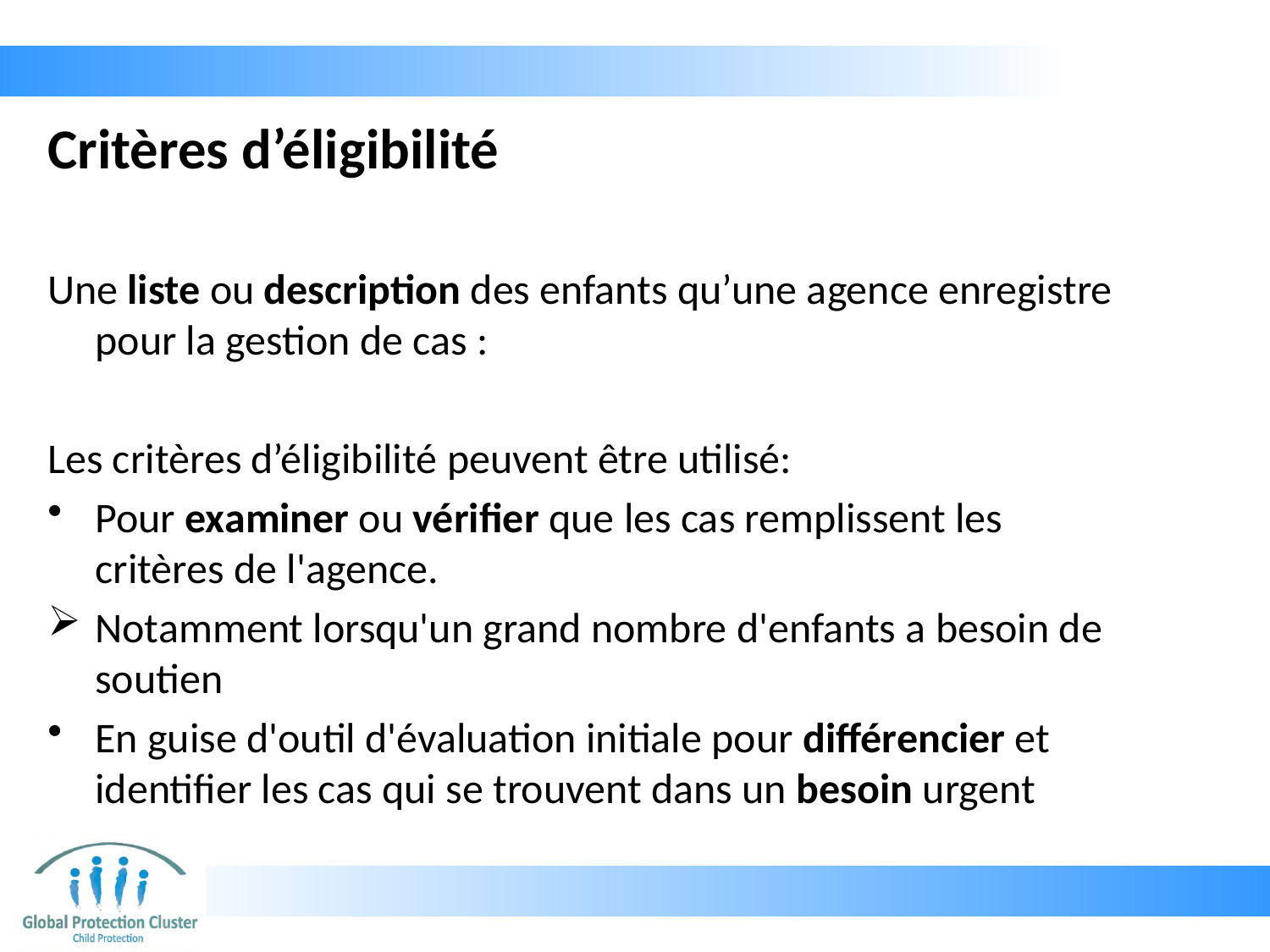

# Critères d’éligibilité

Une liste ou description des enfants qu’une agence enregistre pour la gestion de cas :

Les critères d’éligibilité peuvent être utilisé:
Pour examiner ou vérifier que les cas remplissent les critères de l'agence.
Notamment lorsqu'un grand nombre d'enfants a besoin de soutien
En guise d'outil d'évaluation initiale pour différencier et identifier les cas qui se trouvent dans un besoin urgent